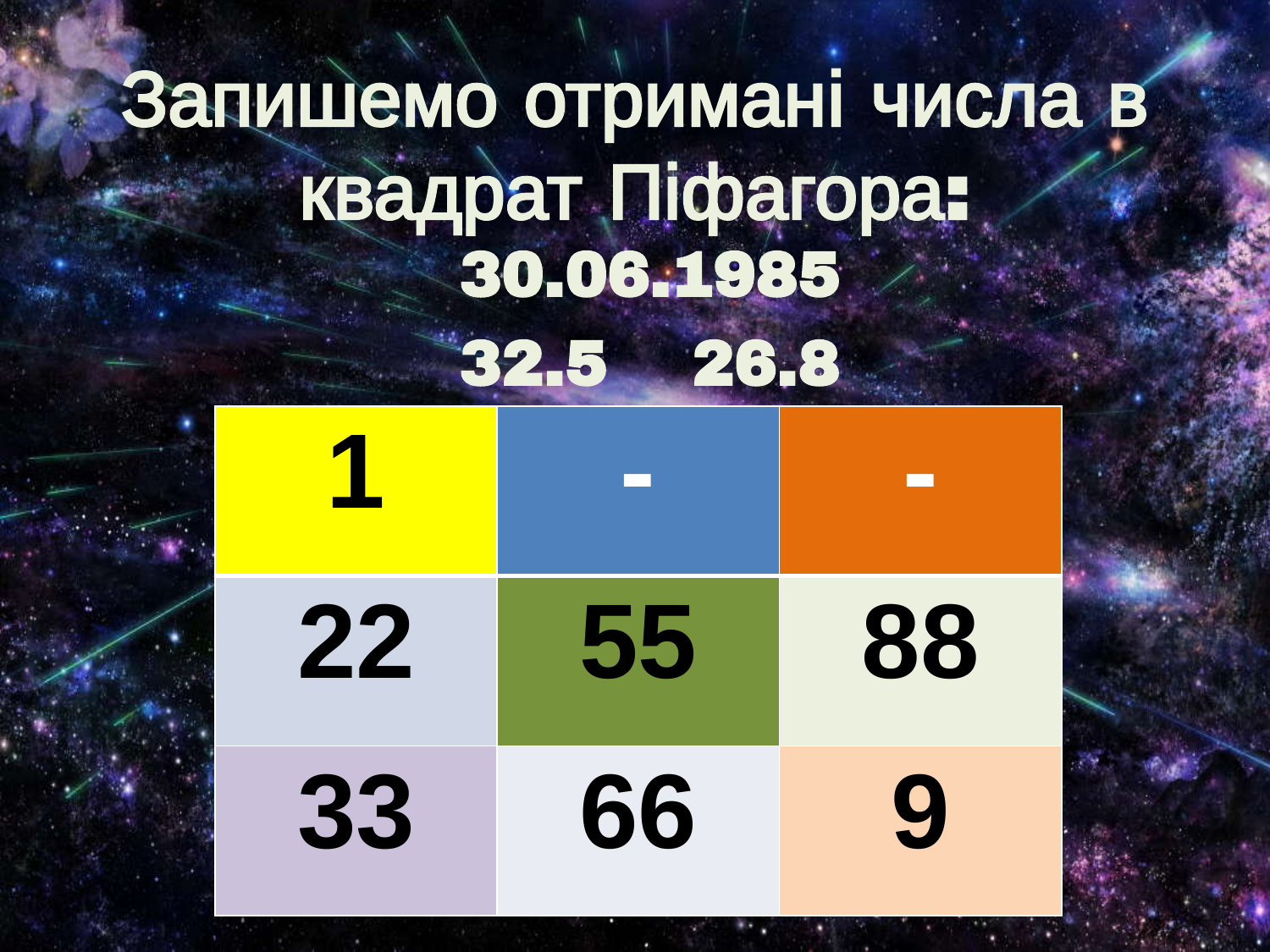

# Запишемо отримані числа в квадрат Піфагора:
30.06.1985
32.5    26.8

| 1 | - | - |
| --- | --- | --- |
| 22 | 55 | 88 |
| 33 | 66 | 9 |